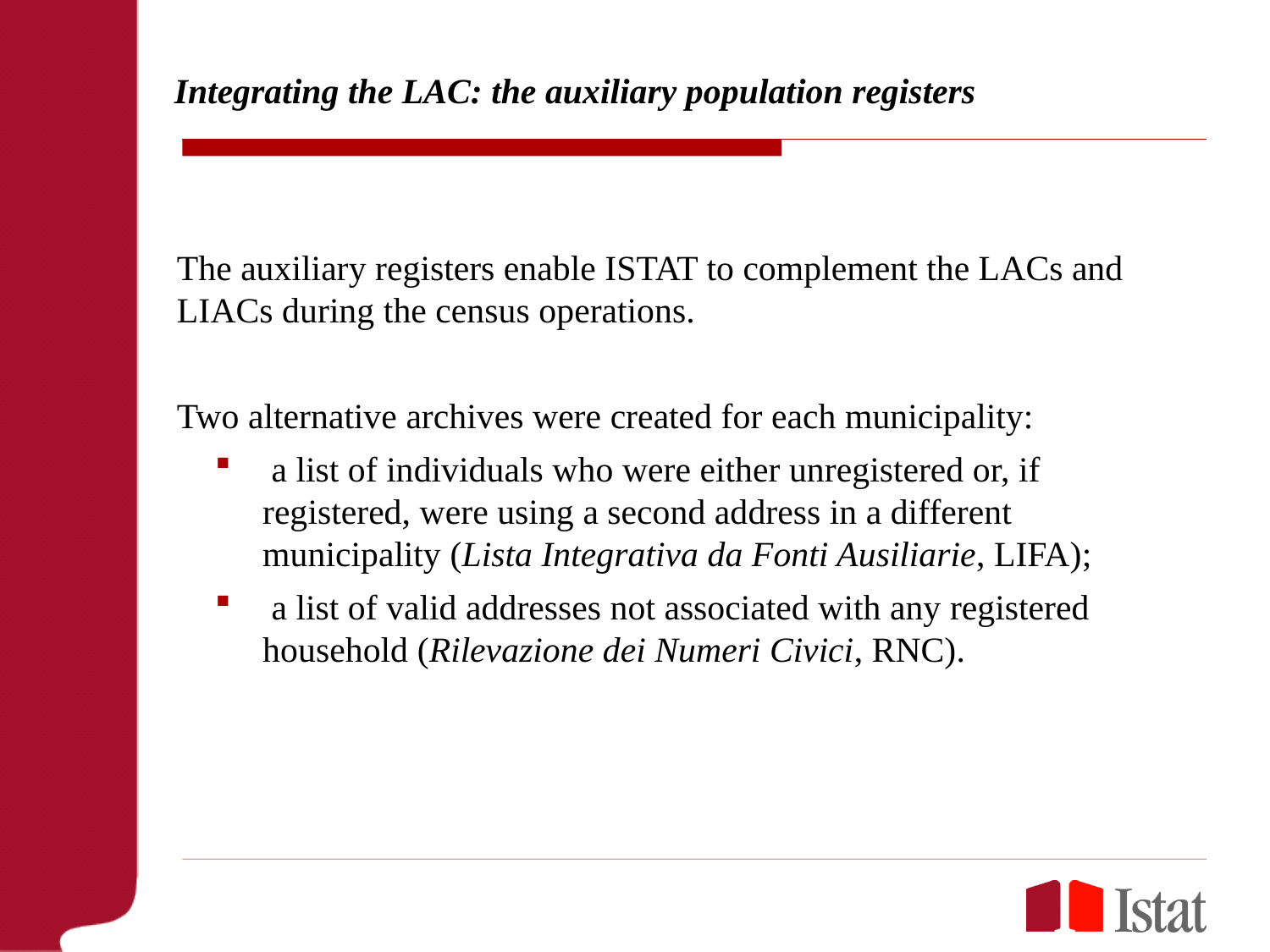

# Integrating the LAC: the auxiliary population registers

The auxiliary registers enable ISTAT to complement the LACs and LIACs during the census operations.

Two alternative archives were created for each municipality:
 a list of individuals who were either unregistered or, if registered, were using a second address in a different municipality (Lista Integrativa da Fonti Ausiliarie, LIFA);
 a list of valid addresses not associated with any registered household (Rilevazione dei Numeri Civici, RNC).